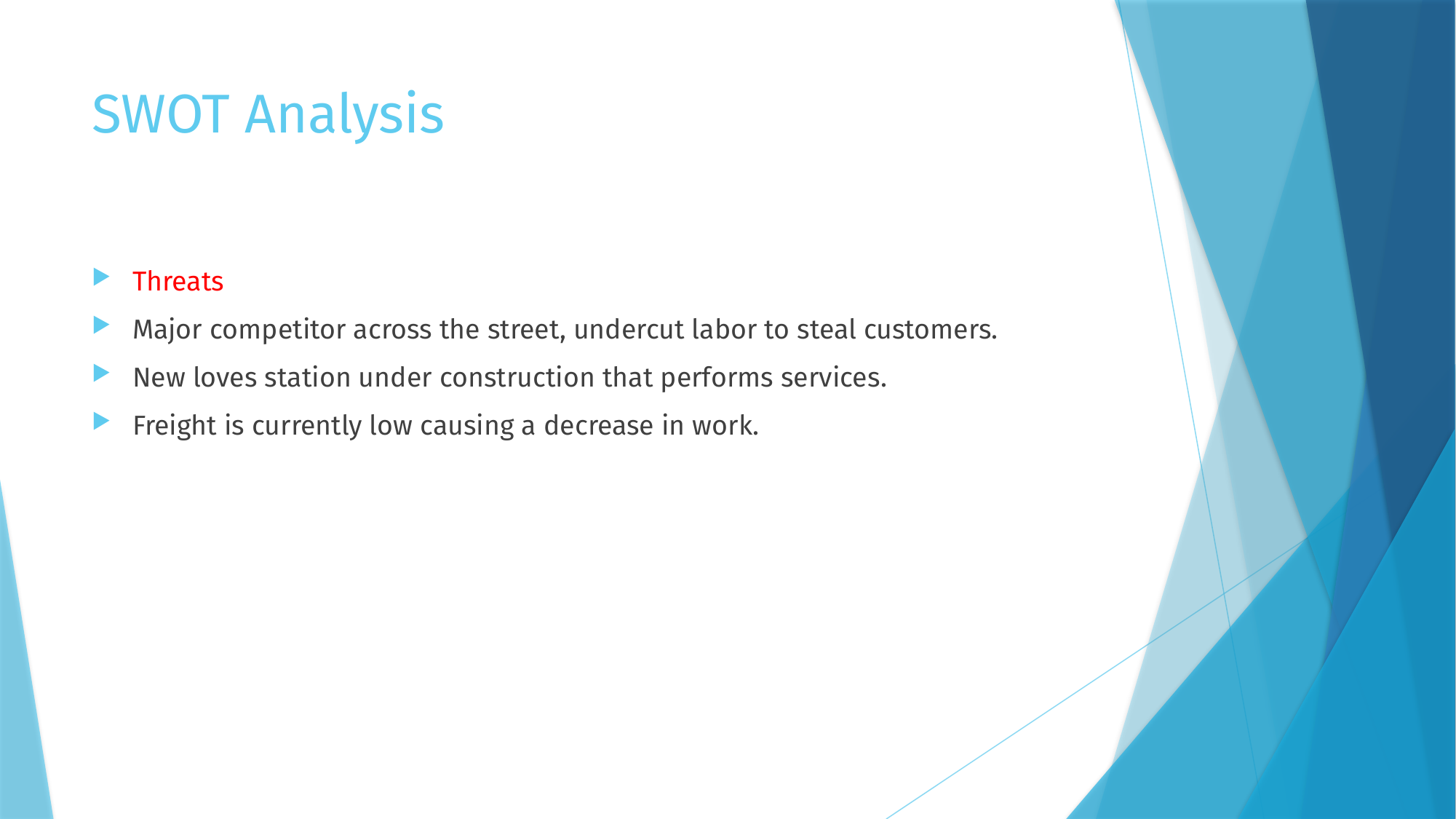

# SWOT Analysis
Threats
Major competitor across the street, undercut labor to steal customers.
New loves station under construction that performs services.
Freight is currently low causing a decrease in work.